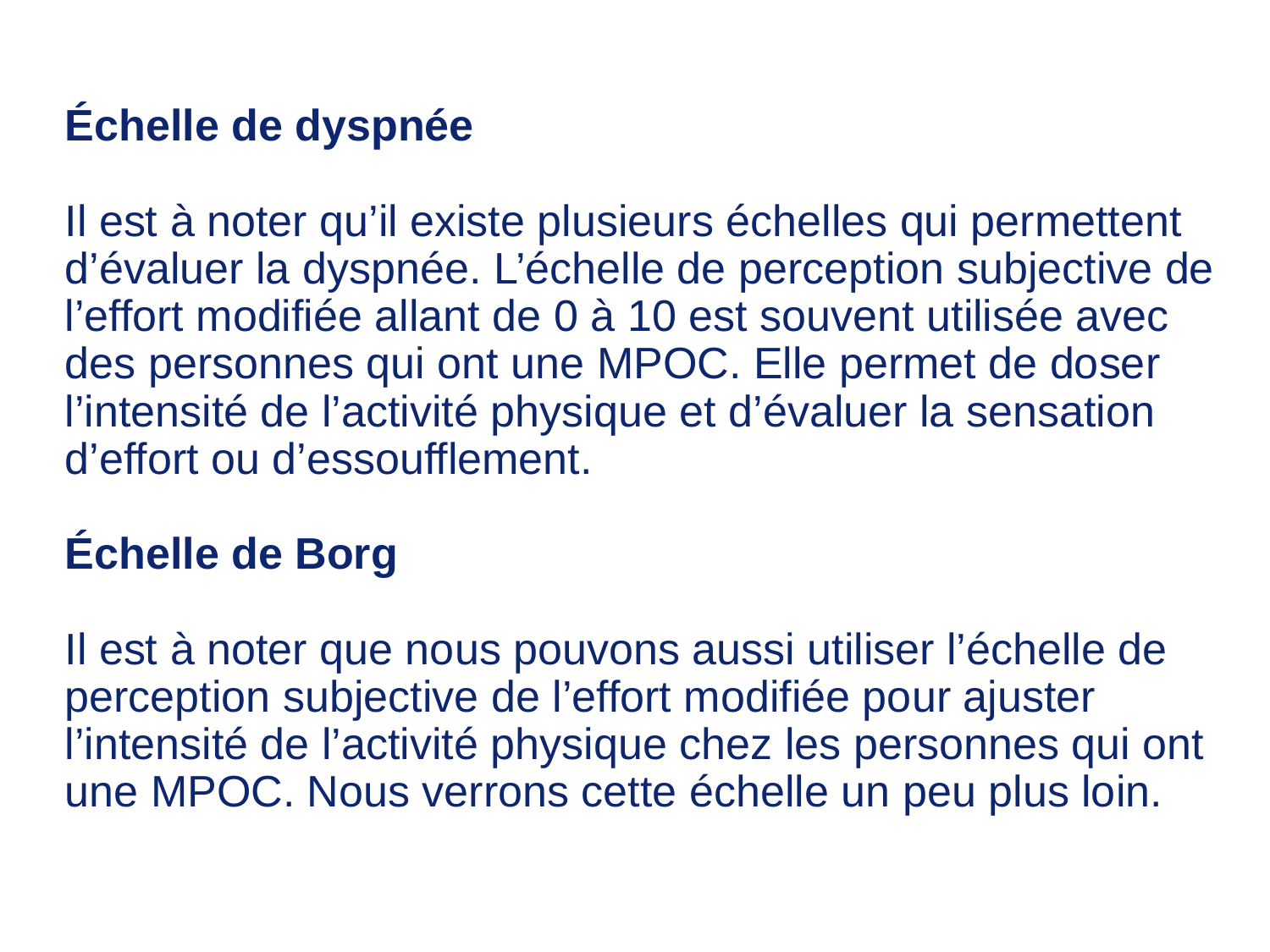

Échelle de dyspnée

Il est à noter qu’il existe plusieurs échelles qui permettent d’évaluer la dyspnée. L’échelle de perception subjective de l’effort modifiée allant de 0 à 10 est souvent utilisée avec des personnes qui ont une MPOC. Elle permet de doser l’intensité de l’activité physique et d’évaluer la sensation d’effort ou d’essoufflement.

Échelle de Borg

Il est à noter que nous pouvons aussi utiliser l’échelle de perception subjective de l’effort modifiée pour ajuster l’intensité de l’activité physique chez les personnes qui ont une MPOC. Nous verrons cette échelle un peu plus loin.